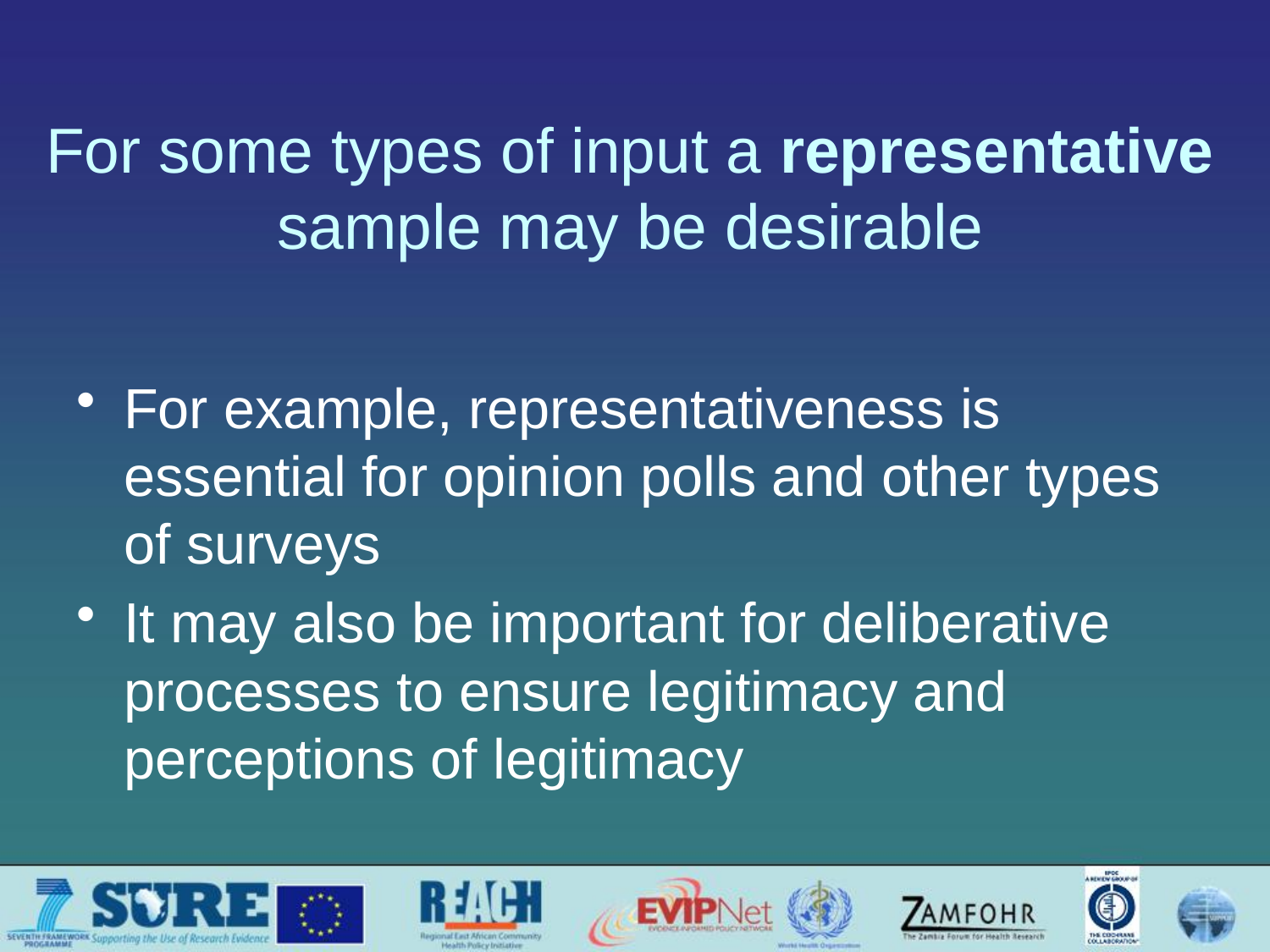

# For some types of input a representative sample may be desirable
For example, representativeness is essential for opinion polls and other types of surveys
It may also be important for deliberative processes to ensure legitimacy and perceptions of legitimacy